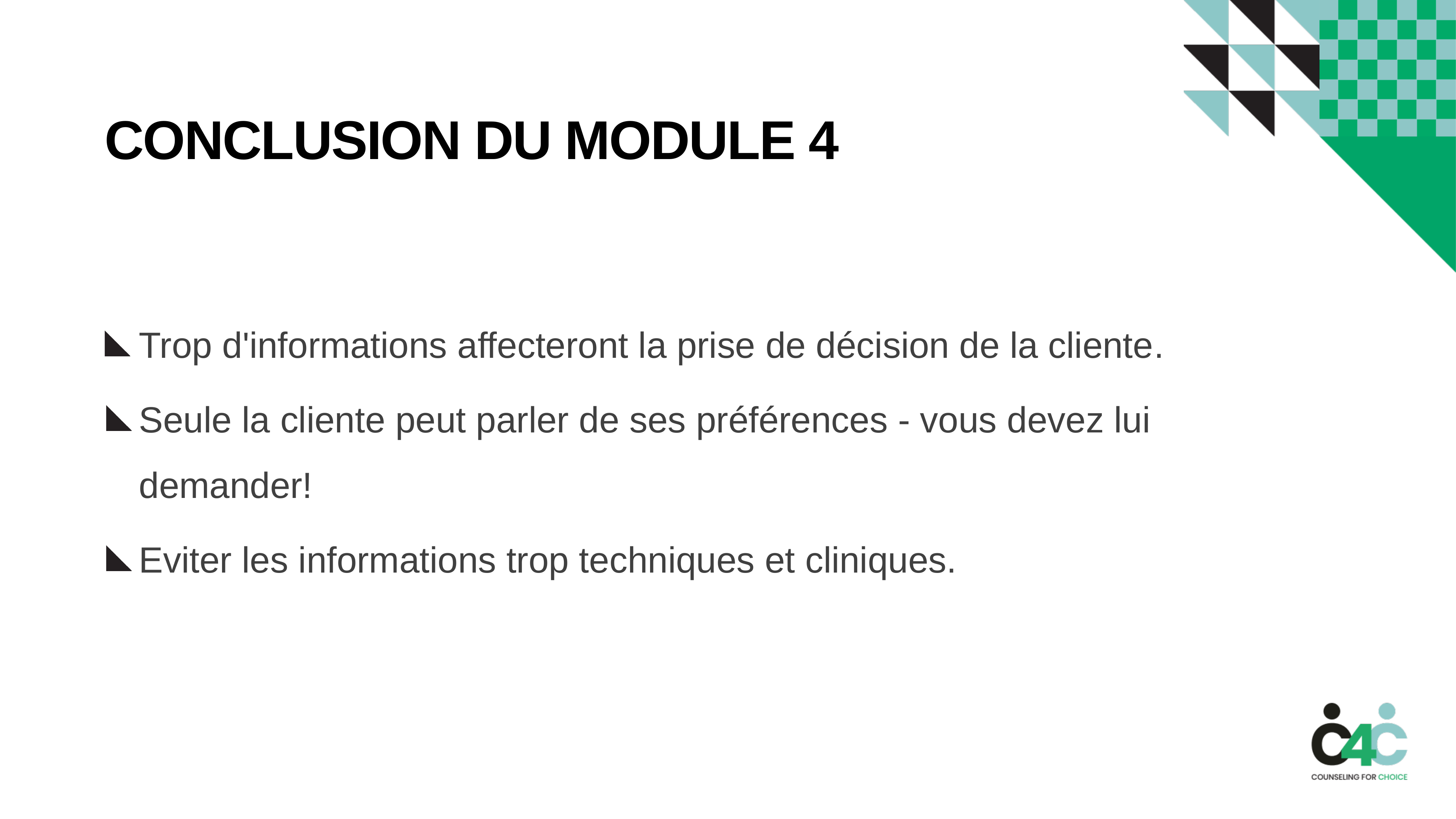

# Conclusion du Module 4
Trop d'informations affecteront la prise de décision de la cliente.
Seule la cliente peut parler de ses préférences - vous devez lui demander!
Eviter les informations trop techniques et cliniques.